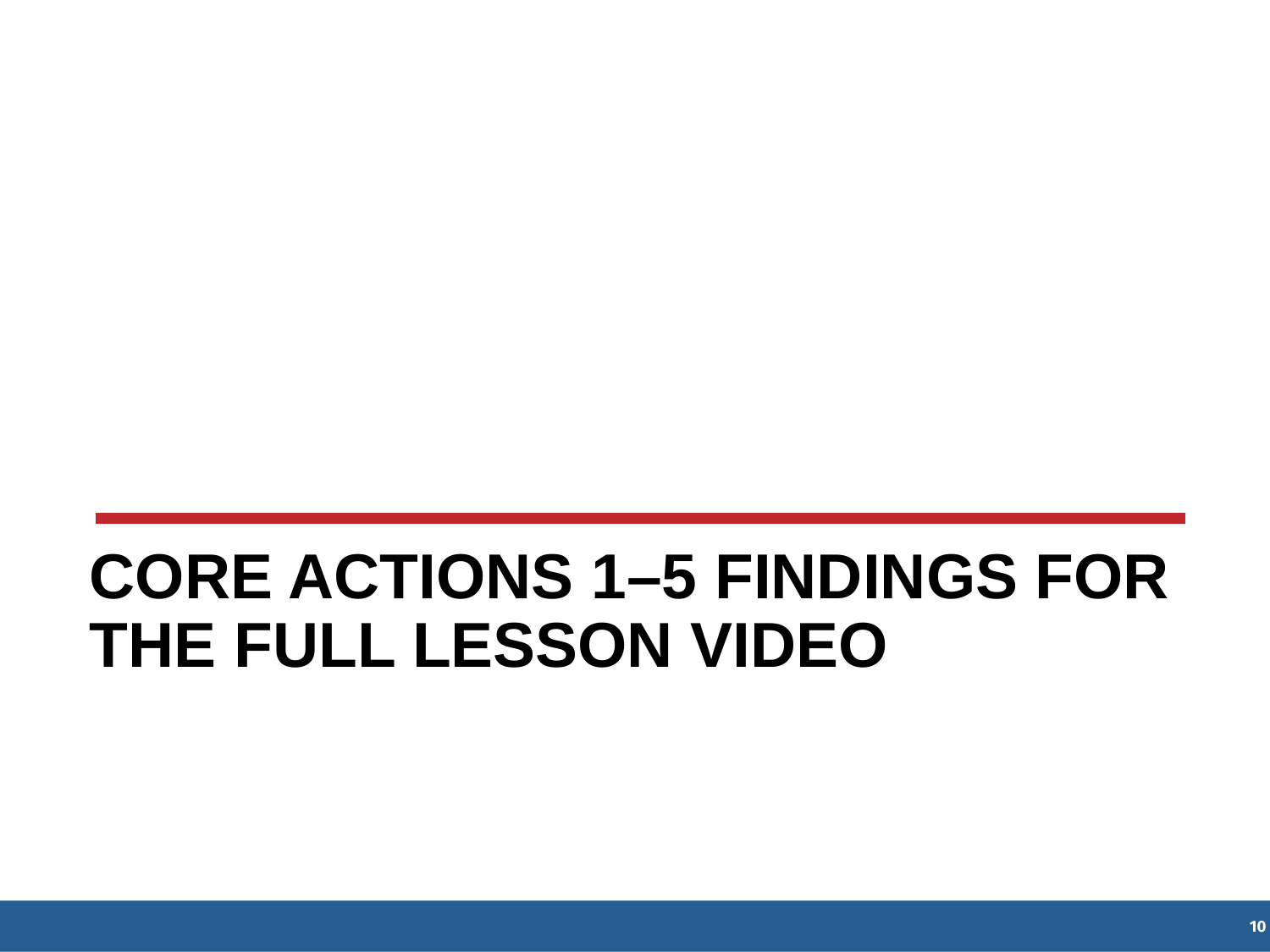

# CORE ACTIONs 1–5 FINDINGS FOR THE FULL LESSON VIDEO